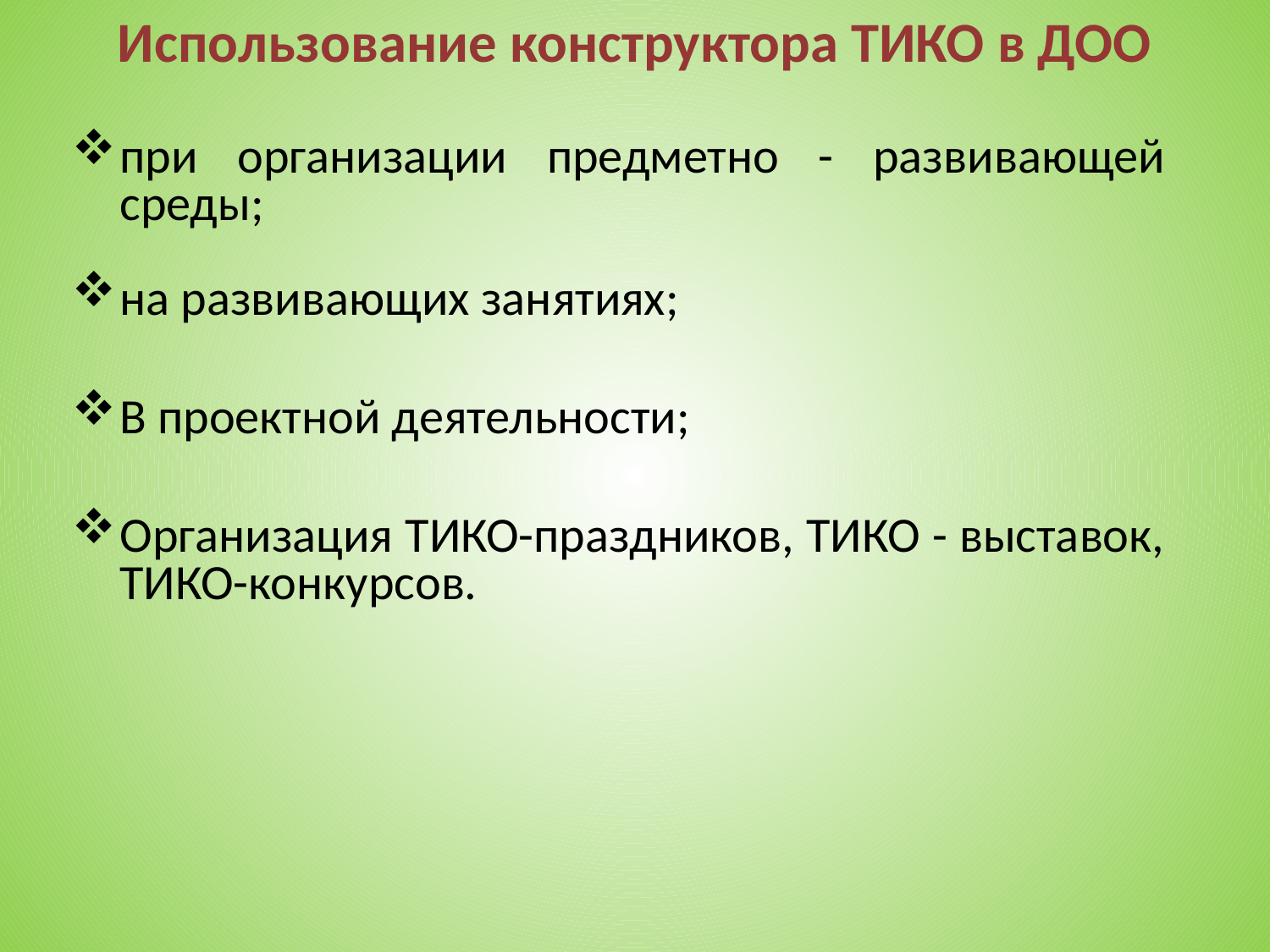

Использование конструктора ТИКО в ДОО
при организации предметно - развивающей среды;

на развивающих занятиях;

В проектной деятельности;

Организация ТИКО-праздников, ТИКО - выставок, ТИКО-конкурсов.